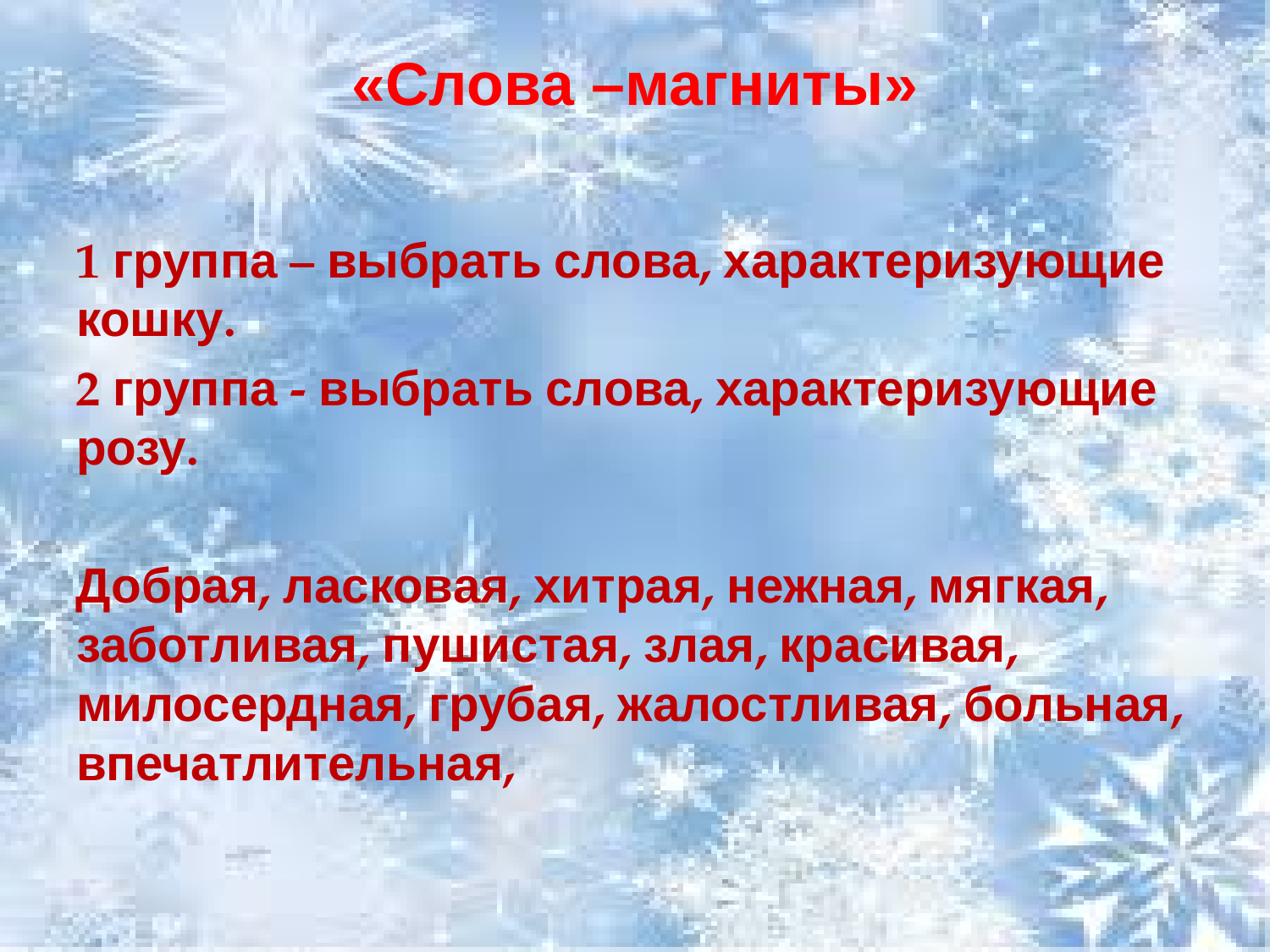

# «Слова –магниты»
1 группа – выбрать слова, характеризующие кошку.
2 группа - выбрать слова, характеризующие розу.

Добрая, ласковая, хитрая, нежная, мягкая, заботливая, пушистая, злая, красивая, милосердная, грубая, жалостливая, больная, впечатлительная,